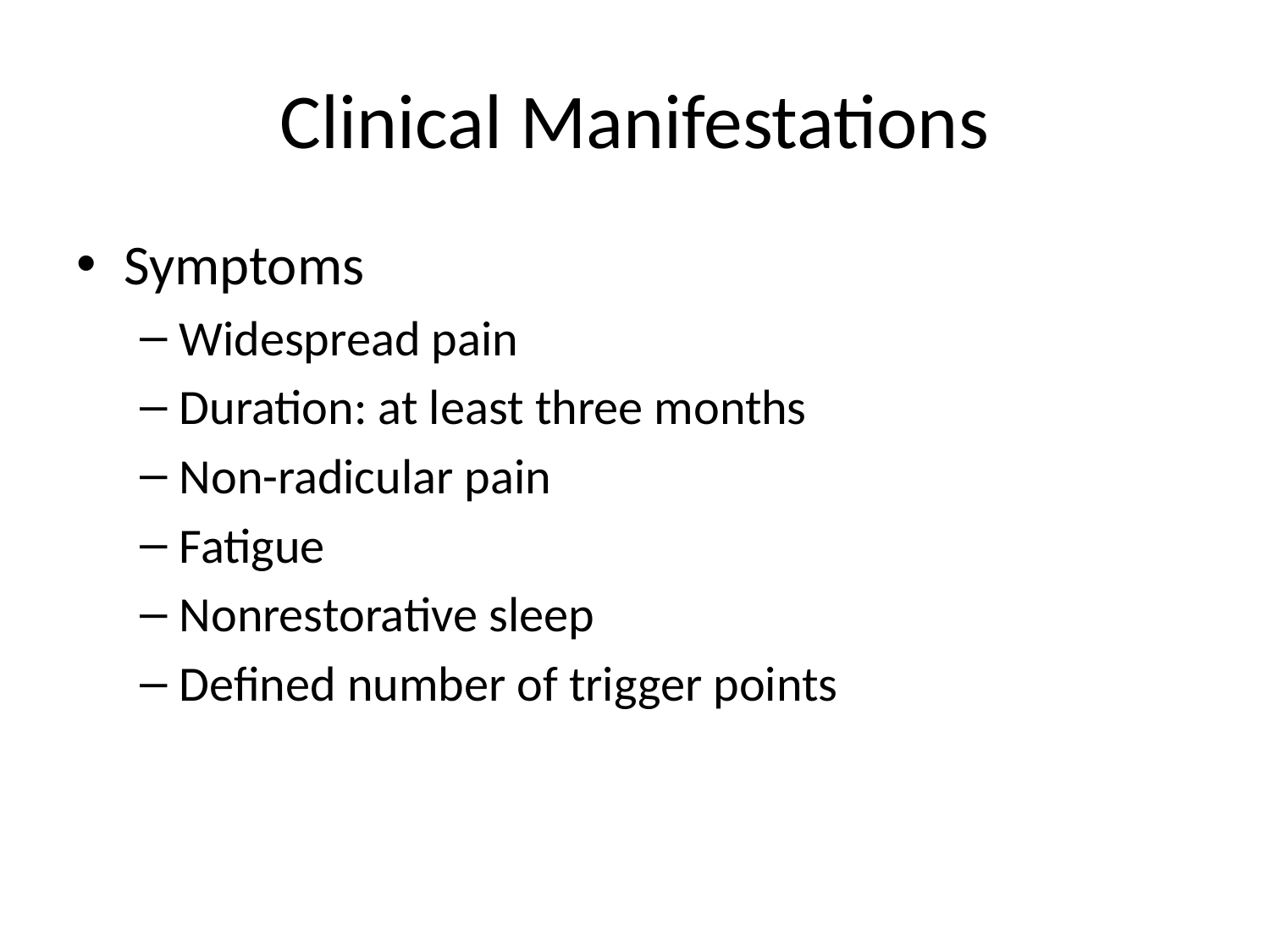

# Clinical Manifestations
Symptoms
Widespread pain
Duration: at least three months
Non-radicular pain
Fatigue
Nonrestorative sleep
Defined number of trigger points